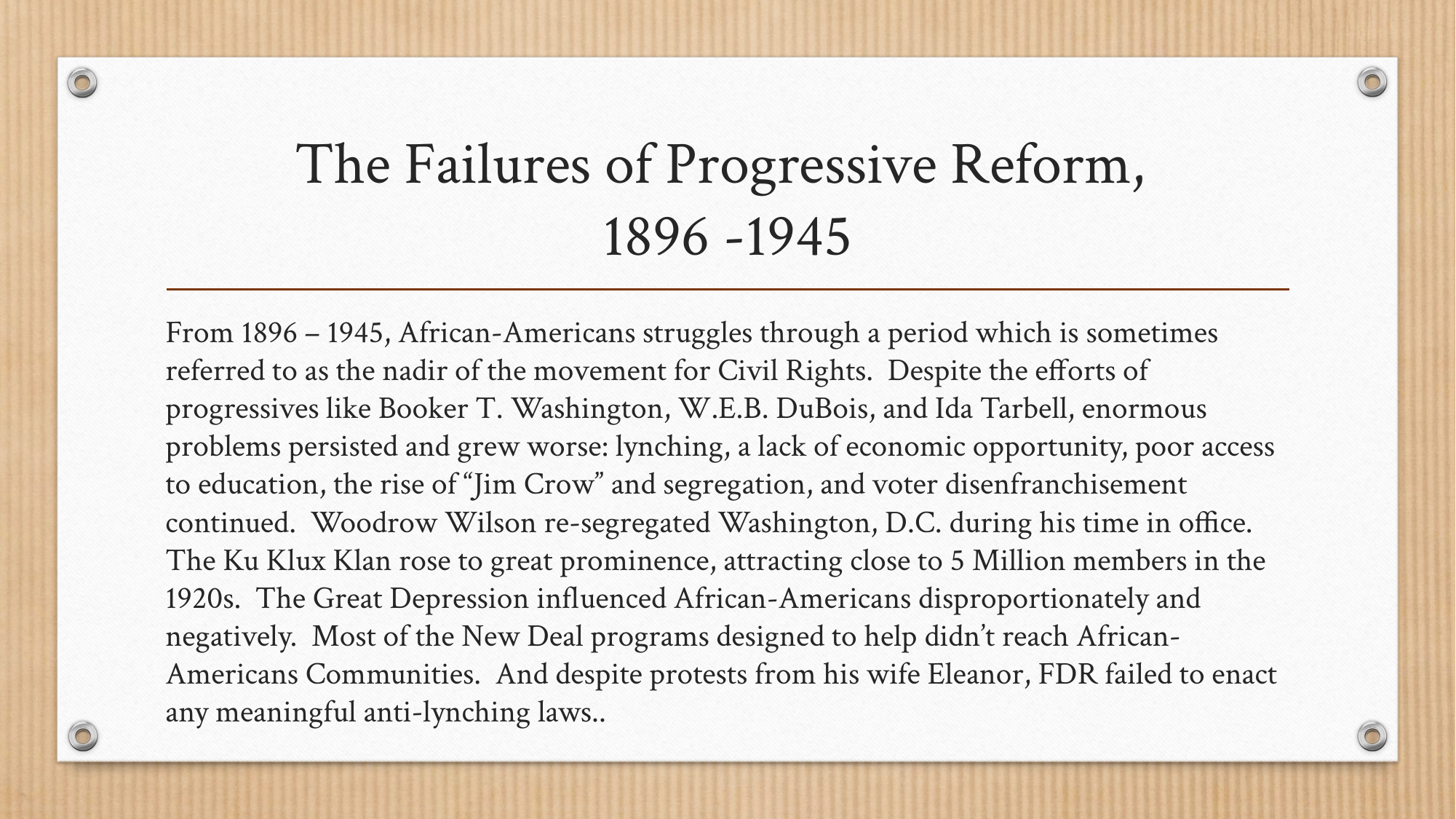

# The Failures of Progressive Reform, 1896 -1945
From 1896 – 1945, African-Americans struggles through a period which is sometimes referred to as the nadir of the movement for Civil Rights.  Despite the efforts of progressives like Booker T. Washington, W.E.B. DuBois, and Ida Tarbell, enormous problems persisted and grew worse: lynching, a lack of economic opportunity, poor access to education, the rise of “Jim Crow” and segregation, and voter disenfranchisement continued.  Woodrow Wilson re-segregated Washington, D.C. during his time in office.  The Ku Klux Klan rose to great prominence, attracting close to 5 Million members in the 1920s.  The Great Depression influenced African-Americans disproportionately and negatively.  Most of the New Deal programs designed to help didn’t reach African-Americans Communities.  And despite protests from his wife Eleanor, FDR failed to enact any meaningful anti-lynching laws..